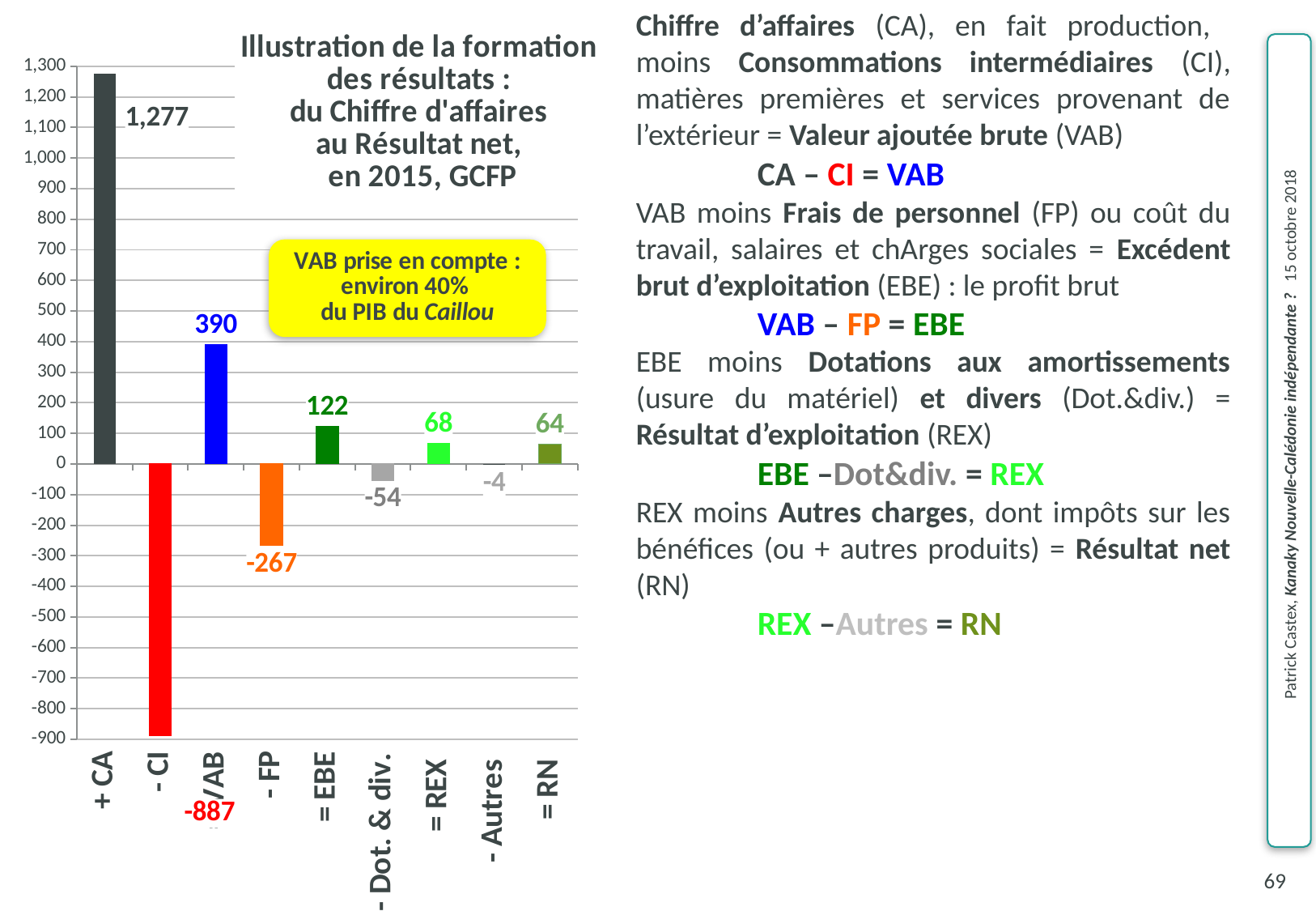

Chiffre d’affaires (CA), en fait production,  moins Consommations intermédiaires (CI), matières premières et services provenant de l’extérieur = Valeur ajoutée brute (VAB)
	CA – CI = VAB
VAB moins Frais de personnel (FP) ou coût du travail, salaires et chArges sociales = Excédent brut d’exploitation (EBE) : le profit brut
	VAB – FP = EBE
EBE moins Dotations aux amortissements (usure du matériel) et divers (Dot.&div.) = Résultat d’exploitation (REX)
	EBE –Dot&div. = REX
REX moins Autres charges, dont impôts sur les bénéfices (ou + autres produits) = Résultat net (RN)
 	REX –Autres = RN

### Chart: Illustration de la formation
des résultats :
du Chiffre d'affaires
au Résultat net,
en 2015, GCFP

| Category | 2015 |
|---|---|
| + CA | 1276.886985491 |
| - CI | -887.278565559 |
| = VAB | 389.6084199320001 |
| - FP | -267.4046259519994 |
| = EBE | 122.20379398 |
| - Dot. & div. | -54.48897216799997 |
| = REX  | 67.71482181200001 |
| - Autres  | -3.856472520209963 |
| = RN  | 63.85834929179 |